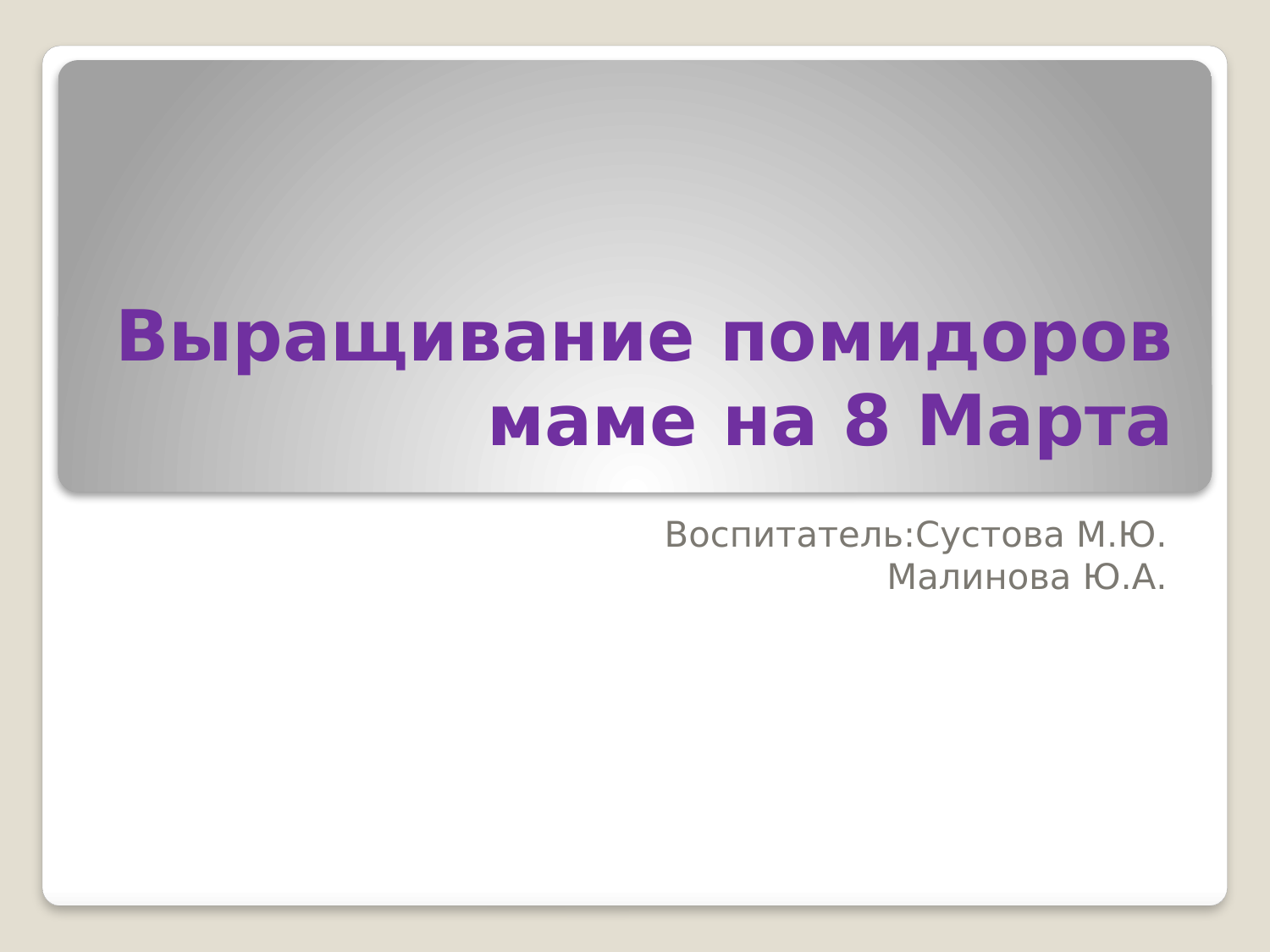

# Выращивание помидоров маме на 8 Марта
Воспитатель:Сустова М.Ю.
Малинова Ю.А.